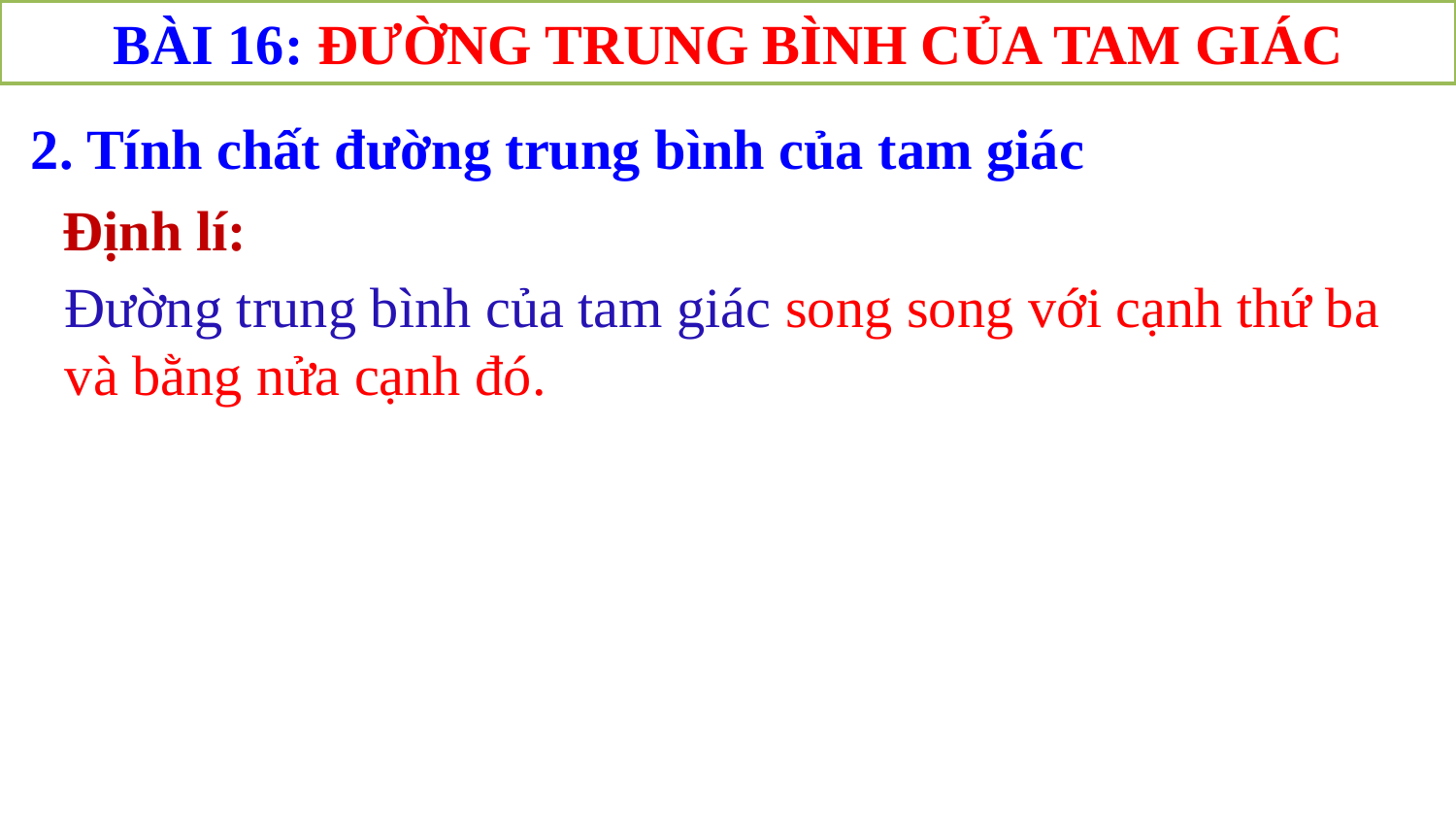

BÀI 16: ĐƯỜNG TRUNG BÌNH CỦA TAM GIÁC
2. Tính chất đường trung bình của tam giác
Định lí:
Đường trung bình của tam giác song song với cạnh thứ ba và bằng nửa cạnh đó.